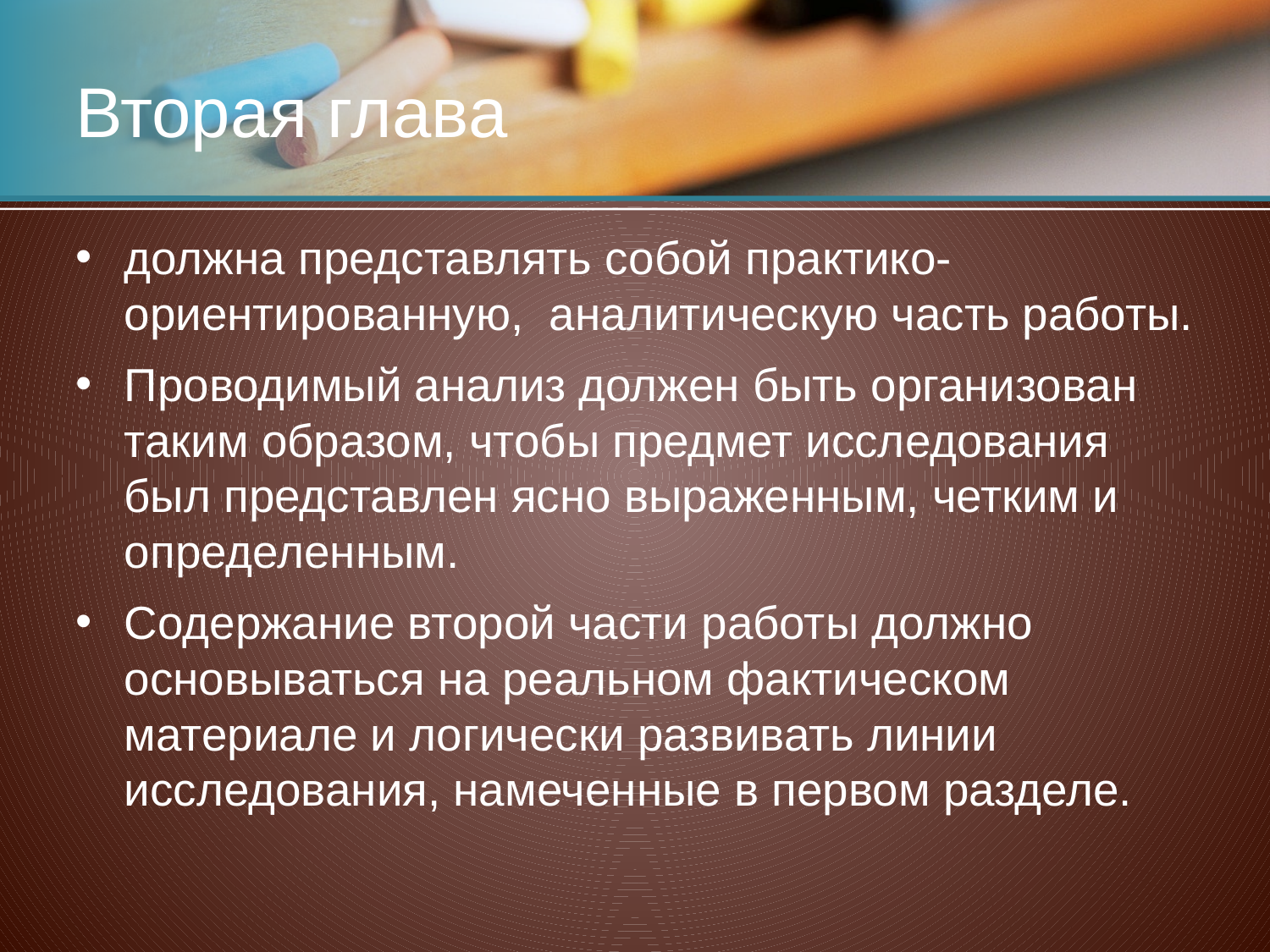

# Вторая глава
должна представлять собой практико-ориентированную,  аналитическую часть работы.
Проводимый анализ должен быть организован таким образом, чтобы предмет исследования был представлен ясно выраженным, четким и определенным.
Содержание второй части работы должно основываться на реальном фактическом материале и логически развивать линии исследования, намеченные в первом разделе.